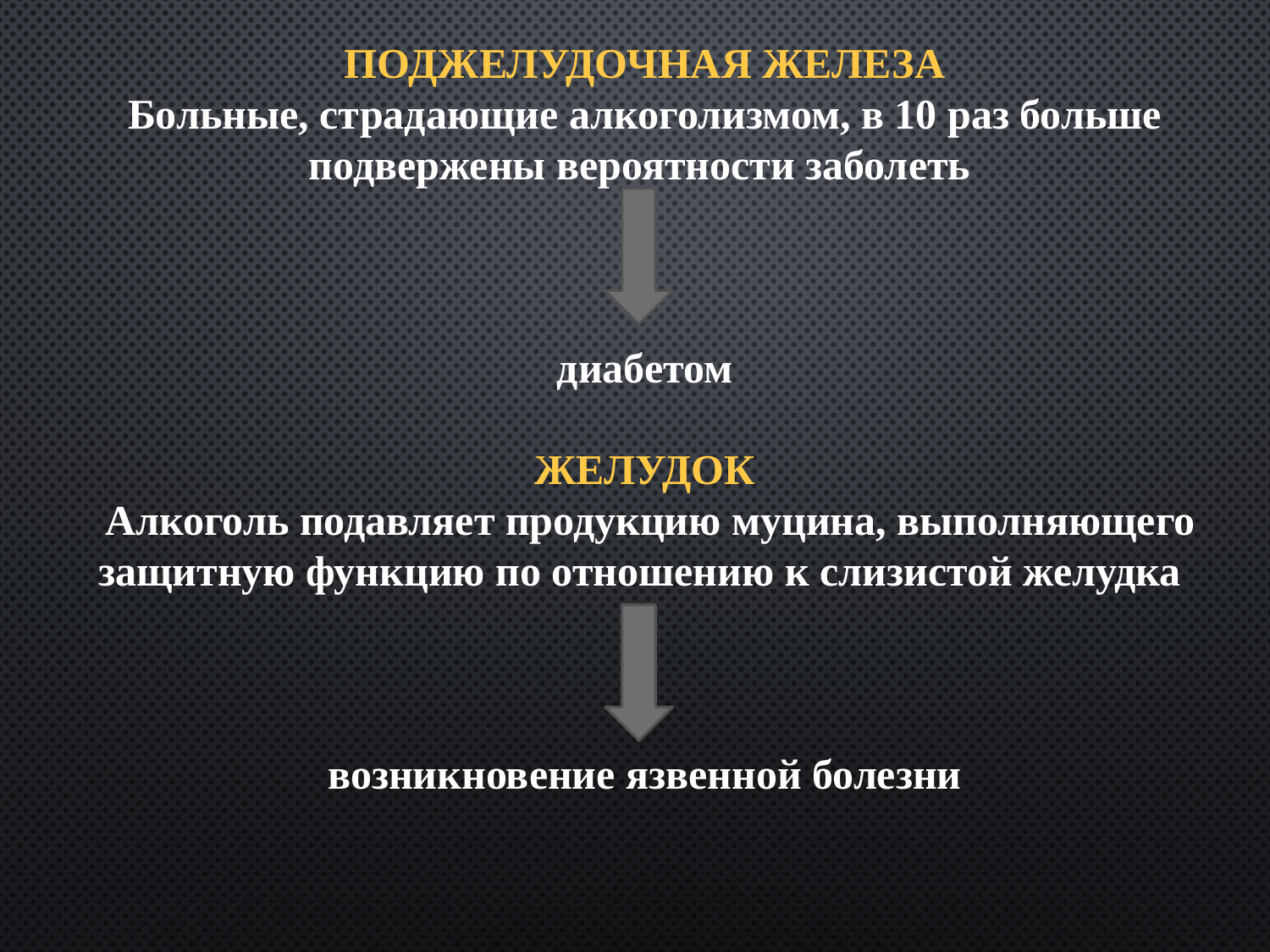

Поджелудочная железа
Больные, страдающие алкоголизмом, в 10 раз больше подвержены вероятности заболеть

диабетом

Желудок
 Алкоголь подавляет продукцию муцина, выполняющего защитную функцию по отношению к слизистой желудка

возникновение язвенной болезни